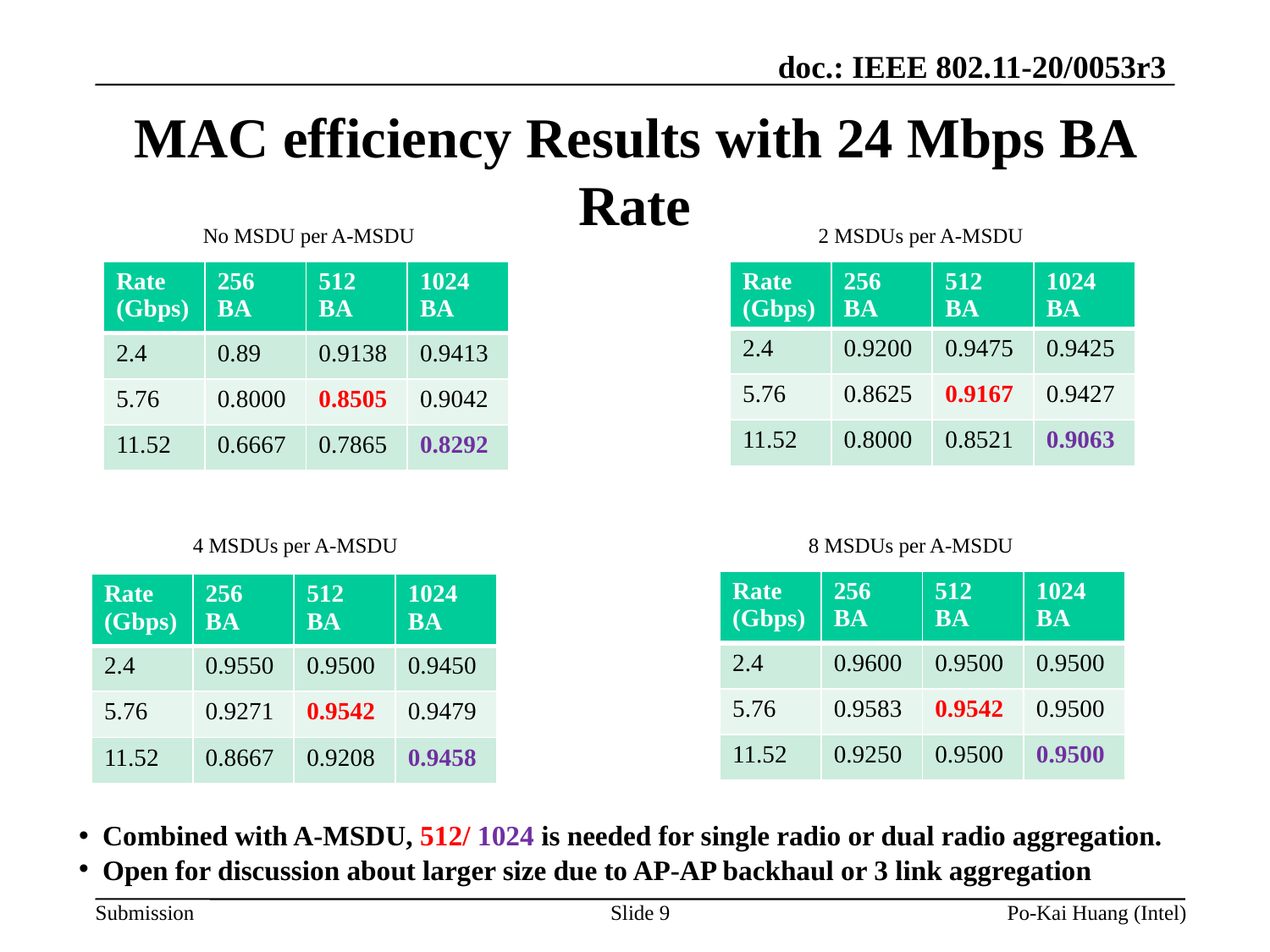

# MAC efficiency Results with 24 Mbps BA Rate
No MSDU per A-MSDU
2 MSDUs per A-MSDU
| Rate (Gbps) | 256 BA | 512 BA | 1024 BA |
| --- | --- | --- | --- |
| 2.4 | 0.89 | 0.9138 | 0.9413 |
| 5.76 | 0.8000 | 0.8505 | 0.9042 |
| 11.52 | 0.6667 | 0.7865 | 0.8292 |
| Rate (Gbps) | 256 BA | 512 BA | 1024 BA |
| --- | --- | --- | --- |
| 2.4 | 0.9200 | 0.9475 | 0.9425 |
| 5.76 | 0.8625 | 0.9167 | 0.9427 |
| 11.52 | 0.8000 | 0.8521 | 0.9063 |

4 MSDUs per A-MSDU
8 MSDUs per A-MSDU
| Rate (Gbps) | 256 BA | 512 BA | 1024 BA |
| --- | --- | --- | --- |
| 2.4 | 0.9600 | 0.9500 | 0.9500 |
| 5.76 | 0.9583 | 0.9542 | 0.9500 |
| 11.52 | 0.9250 | 0.9500 | 0.9500 |
| Rate (Gbps) | 256 BA | 512 BA | 1024 BA |
| --- | --- | --- | --- |
| 2.4 | 0.9550 | 0.9500 | 0.9450 |
| 5.76 | 0.9271 | 0.9542 | 0.9479 |
| 11.52 | 0.8667 | 0.9208 | 0.9458 |
Combined with A-MSDU, 512/ 1024 is needed for single radio or dual radio aggregation.
Open for discussion about larger size due to AP-AP backhaul or 3 link aggregation
Slide 9
Po-Kai Huang (Intel)